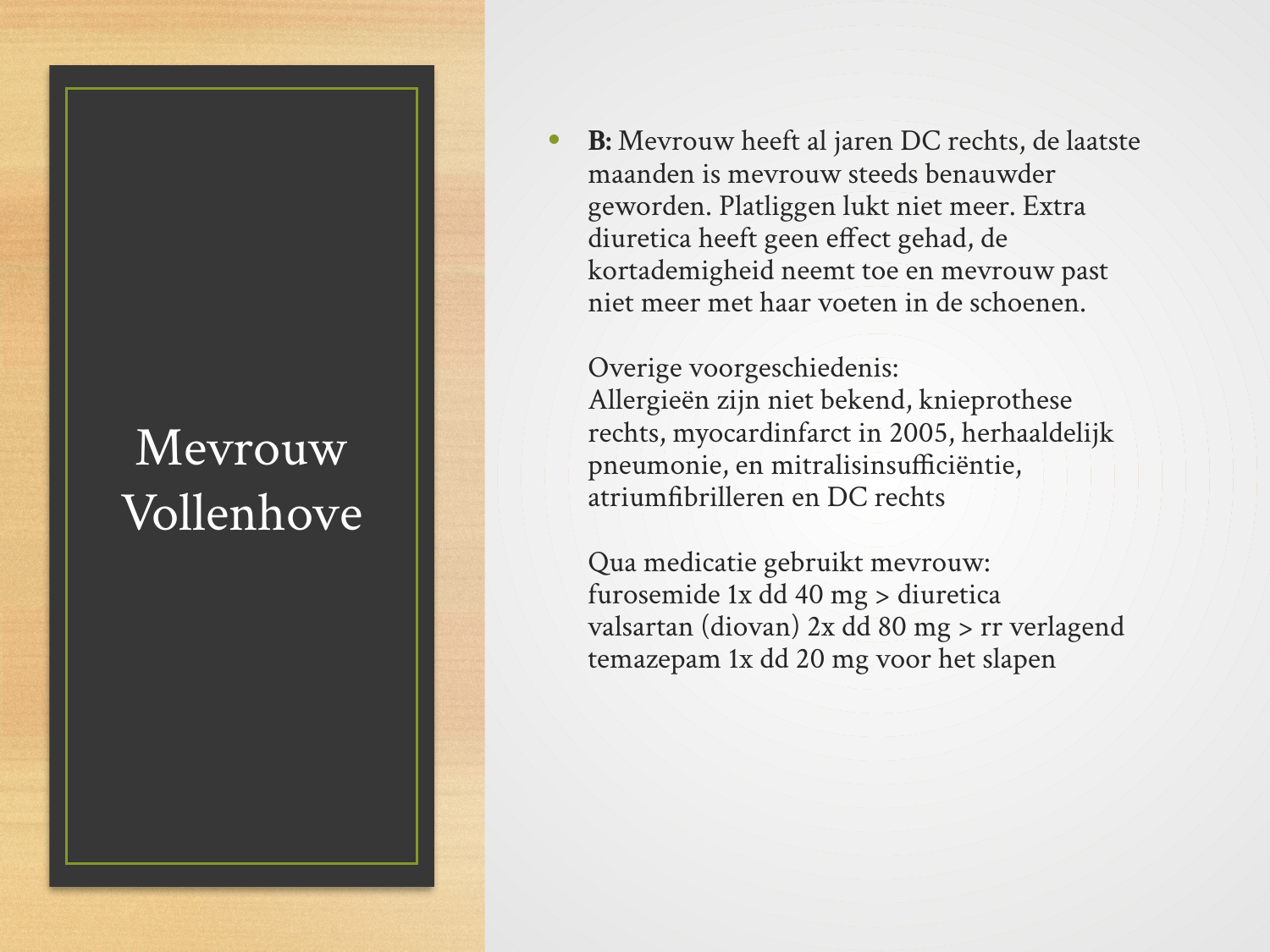

B: Mevrouw heeft al jaren DC rechts, de laatste maanden is mevrouw steeds benauwder geworden. Platliggen lukt niet meer. Extra diuretica heeft geen effect gehad, de kortademigheid neemt toe en mevrouw past niet meer met haar voeten in de schoenen.
Overige voorgeschiedenis:
Allergieën zijn niet bekend, knieprothese rechts, myocardinfarct in 2005, herhaaldelijk pneumonie, en mitralisinsufficiëntie, atriumfibrilleren en DC rechts
Qua medicatie gebruikt mevrouw:
furosemide 1x dd 40 mg > diuretica
valsartan (diovan) 2x dd 80 mg > rr verlagend
temazepam 1x dd 20 mg voor het slapen

# Mevrouw Vollenhove